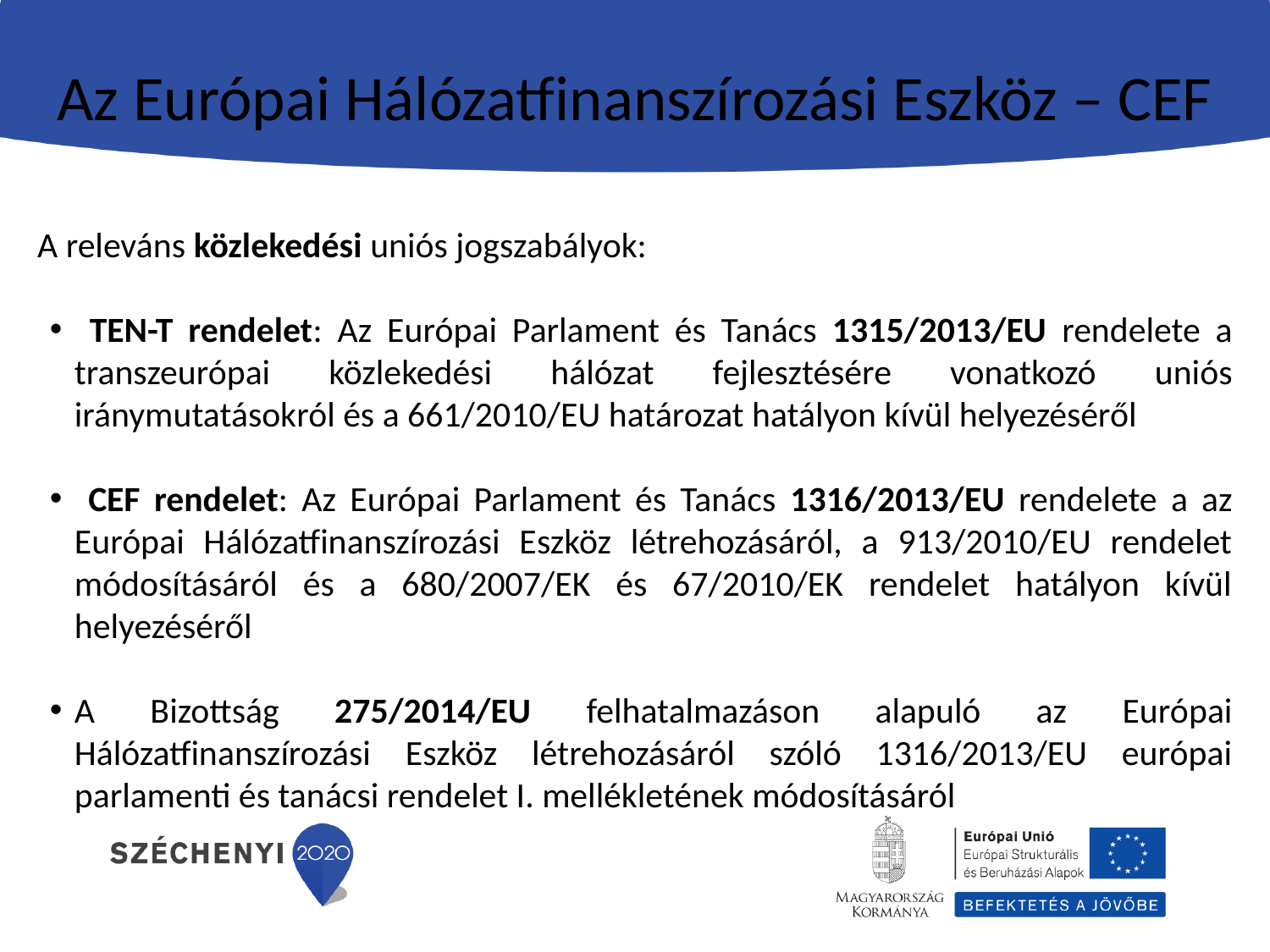

# Az Európai Hálózatfinanszírozási Eszköz – CEF
A releváns közlekedési uniós jogszabályok:

 TEN-T rendelet: Az Európai Parlament és Tanács 1315/2013/EU rendelete a transzeurópai közlekedési hálózat fejlesztésére vonatkozó uniós iránymutatásokról és a 661/2010/EU határozat hatályon kívül helyezéséről

 CEF rendelet: Az Európai Parlament és Tanács 1316/2013/EU rendelete a az Európai Hálózatfinanszírozási Eszköz létrehozásáról, a 913/2010/EU rendelet módosításáról és a 680/2007/EK és 67/2010/EK rendelet hatályon kívül helyezéséről

A Bizottság 275/2014/EU felhatalmazáson alapuló az Európai Hálózatfinanszírozási Eszköz létrehozásáról szóló 1316/2013/EU európai parlamenti és tanácsi rendelet I. mellékletének módosításáról